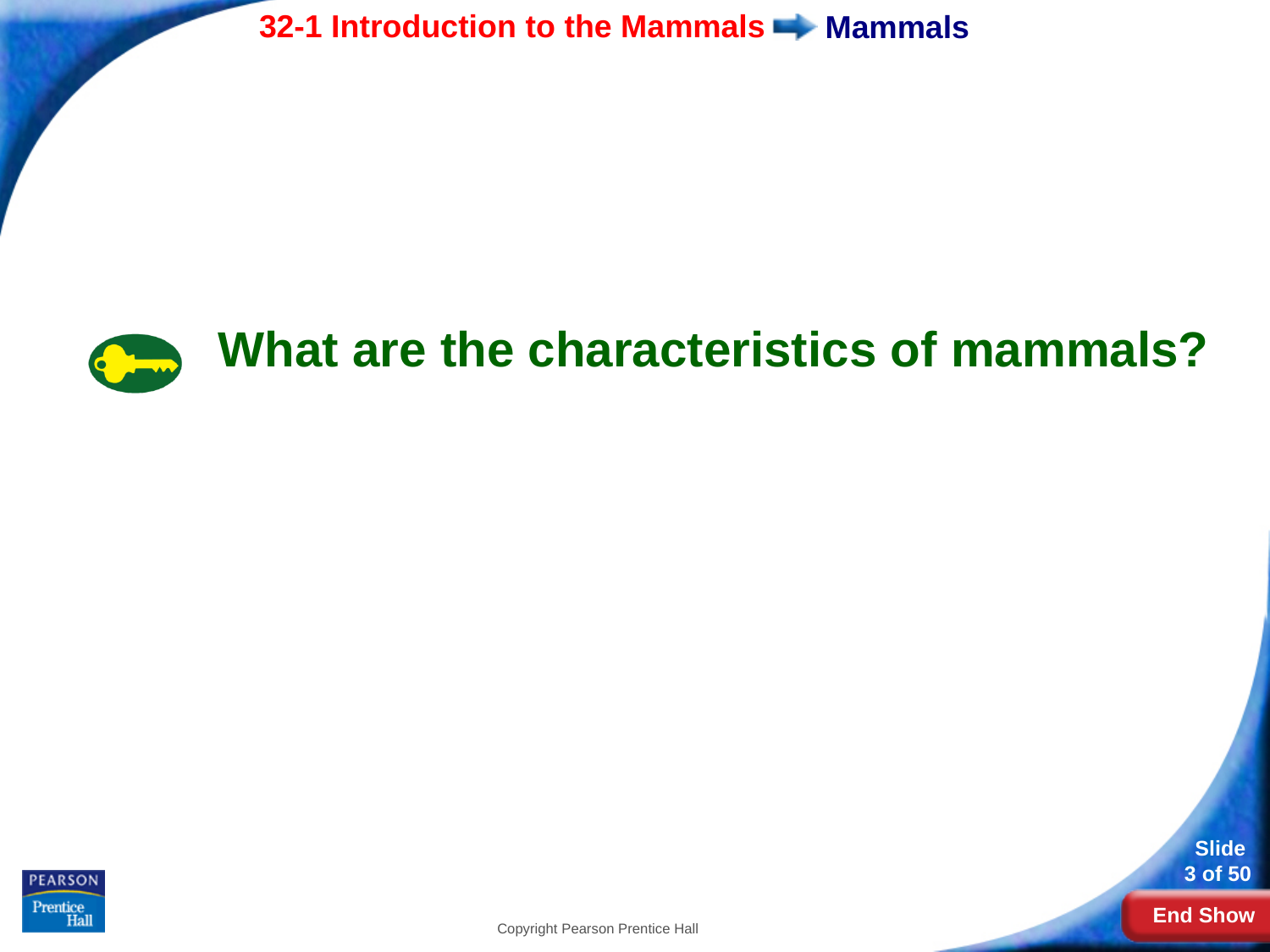

# Mammals

What are the characteristics of mammals?

Copyright Pearson Prentice Hall